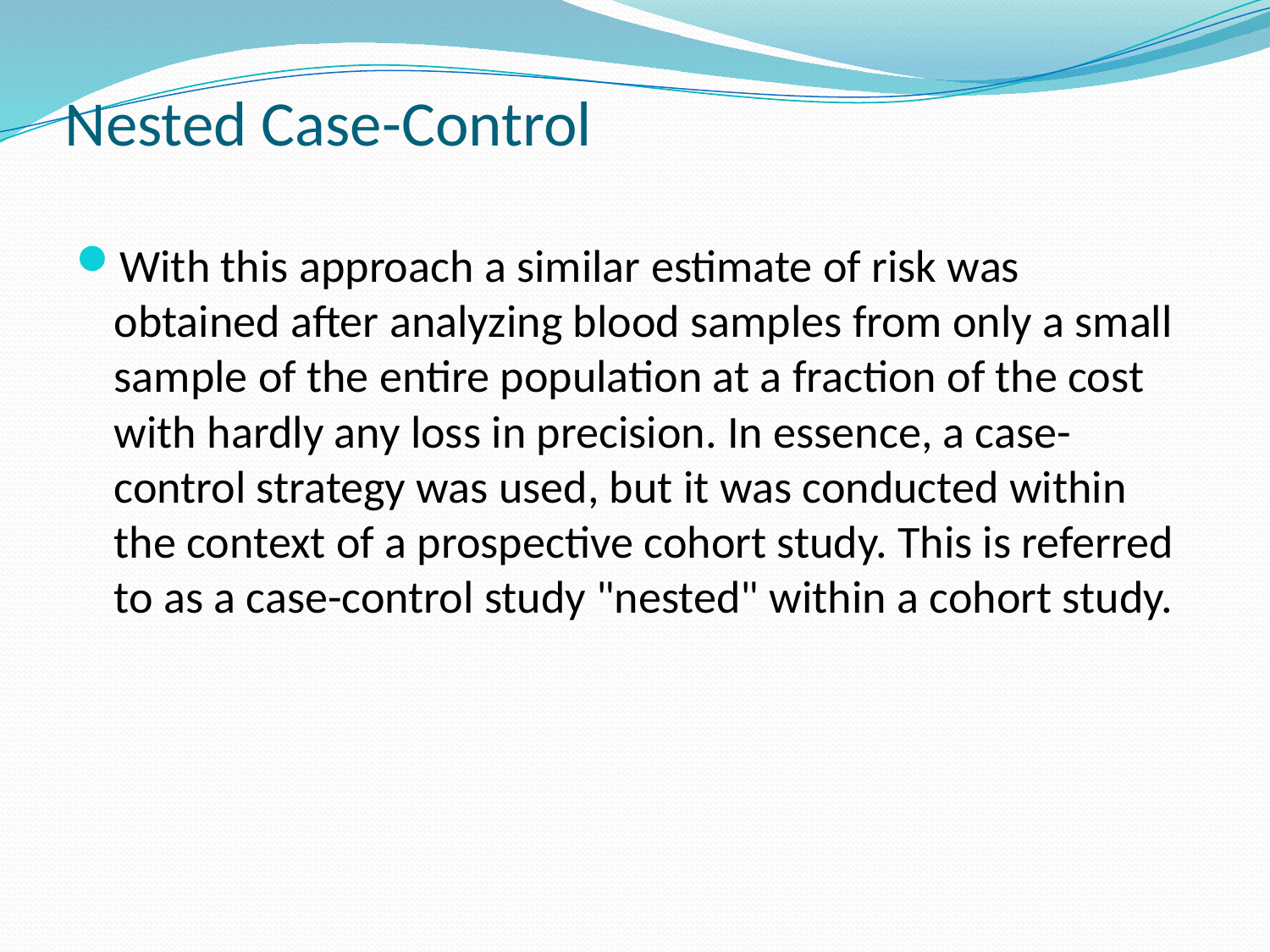

# Nested Case-Control

With this approach a similar estimate of risk was obtained after analyzing blood samples from only a small sample of the entire population at a fraction of the cost with hardly any loss in precision. In essence, a case-control strategy was used, but it was conducted within the context of a prospective cohort study. This is referred to as a case-control study "nested" within a cohort study.